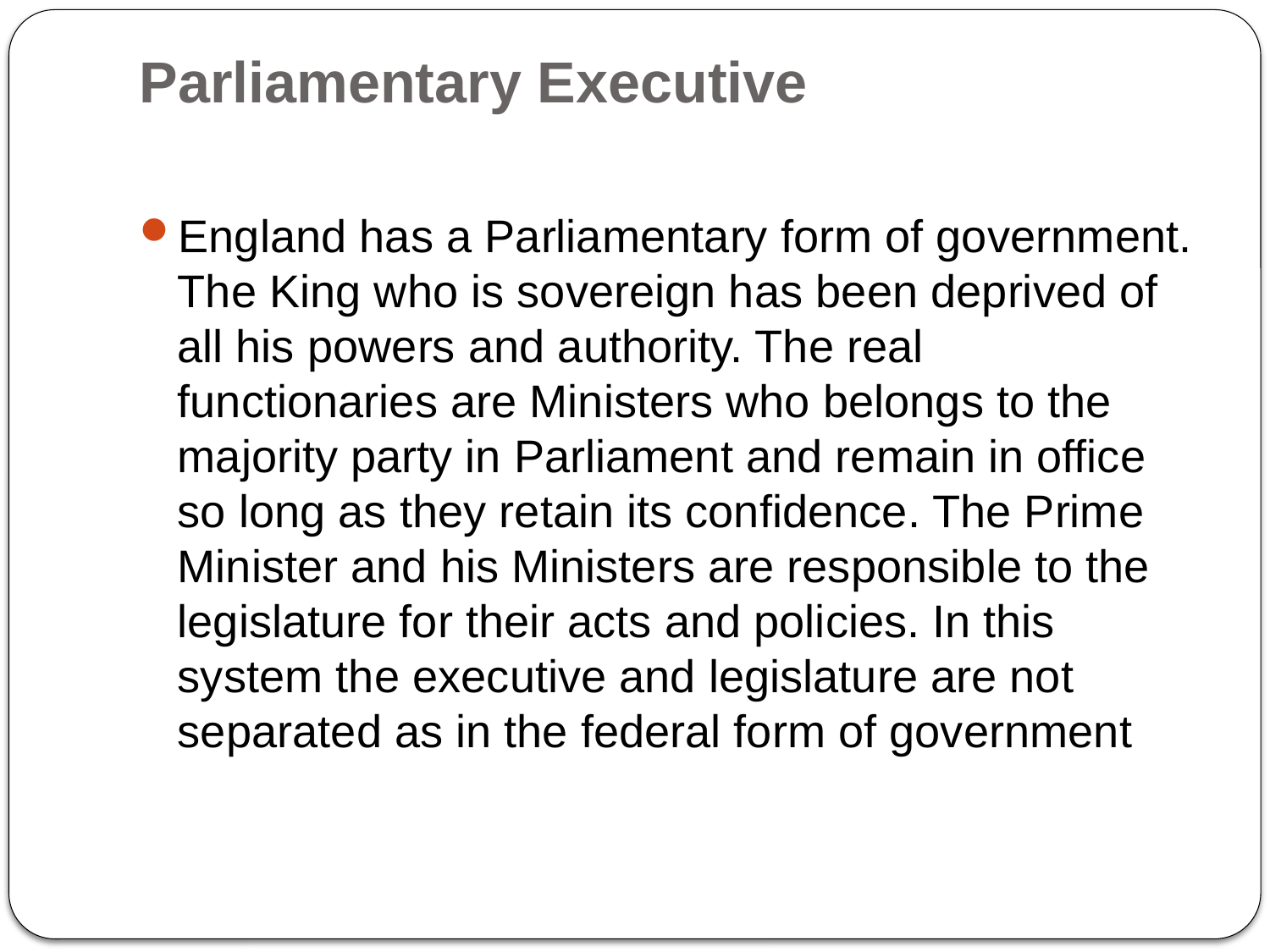

# Parliamentary Executive
England has a Parliamentary form of government. The King who is sovereign has been deprived of all his powers and authority. The real functionaries are Ministers who belongs to the majority party in Parliament and remain in office so long as they retain its confidence. The Prime Minister and his Ministers are responsible to the legislature for their acts and policies. In this system the executive and legislature are not separated as in the federal form of government